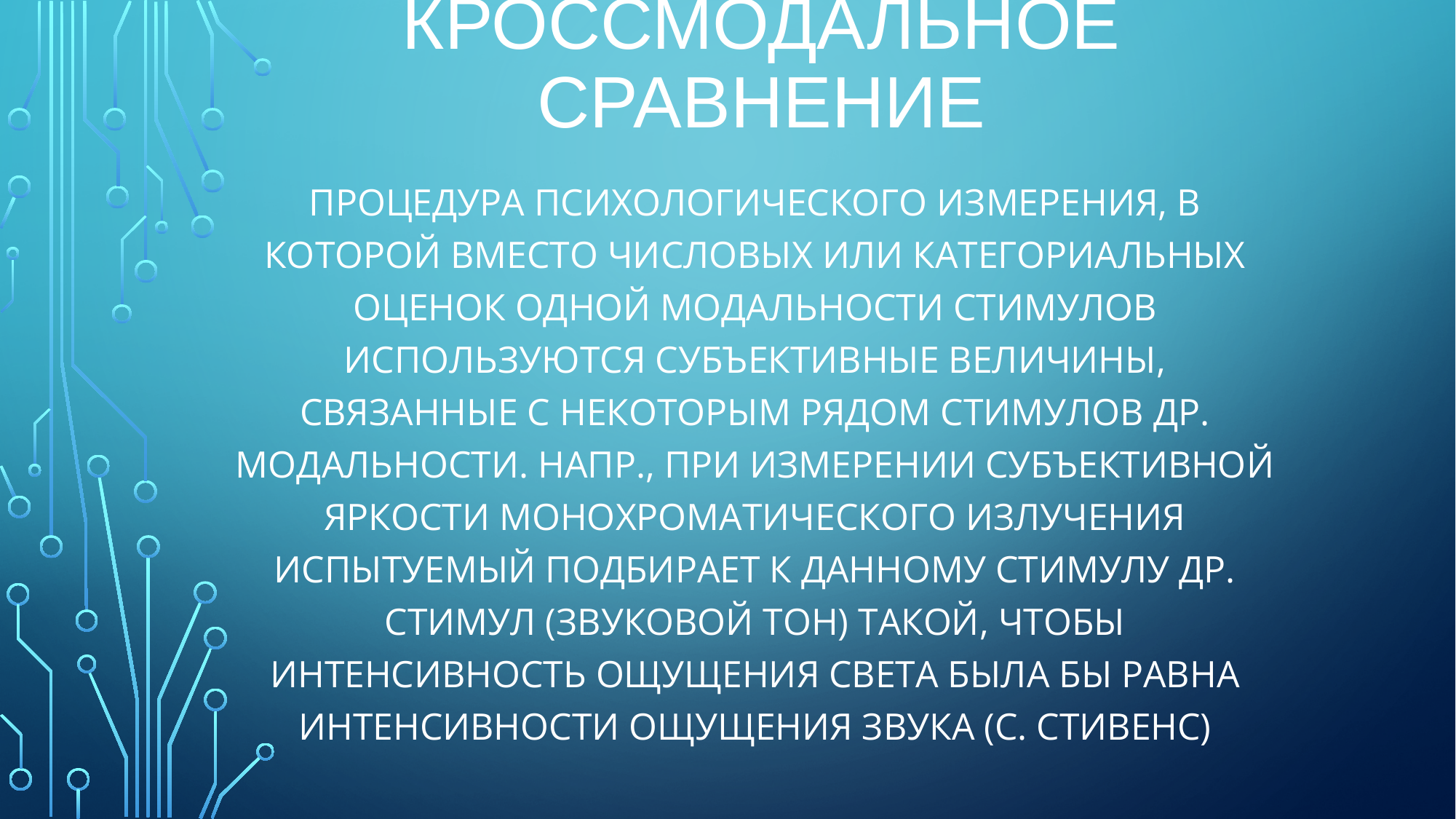

# Кроссмодальное сравнение
процедура психологического измерения, в которой вместо числовых или категориальных оценок одной модальности стимулов используются субъективные величины, связанные с некоторым рядом стимулов др. модальности. Напр., при измерении субъективной яркости монохроматического излучения испытуемый подбирает к данному стимулу др. стимул (звуковой тон) такой, чтобы интенсивность ощущения света была бы равна интенсивности ощущения звука (С. Стивенс)